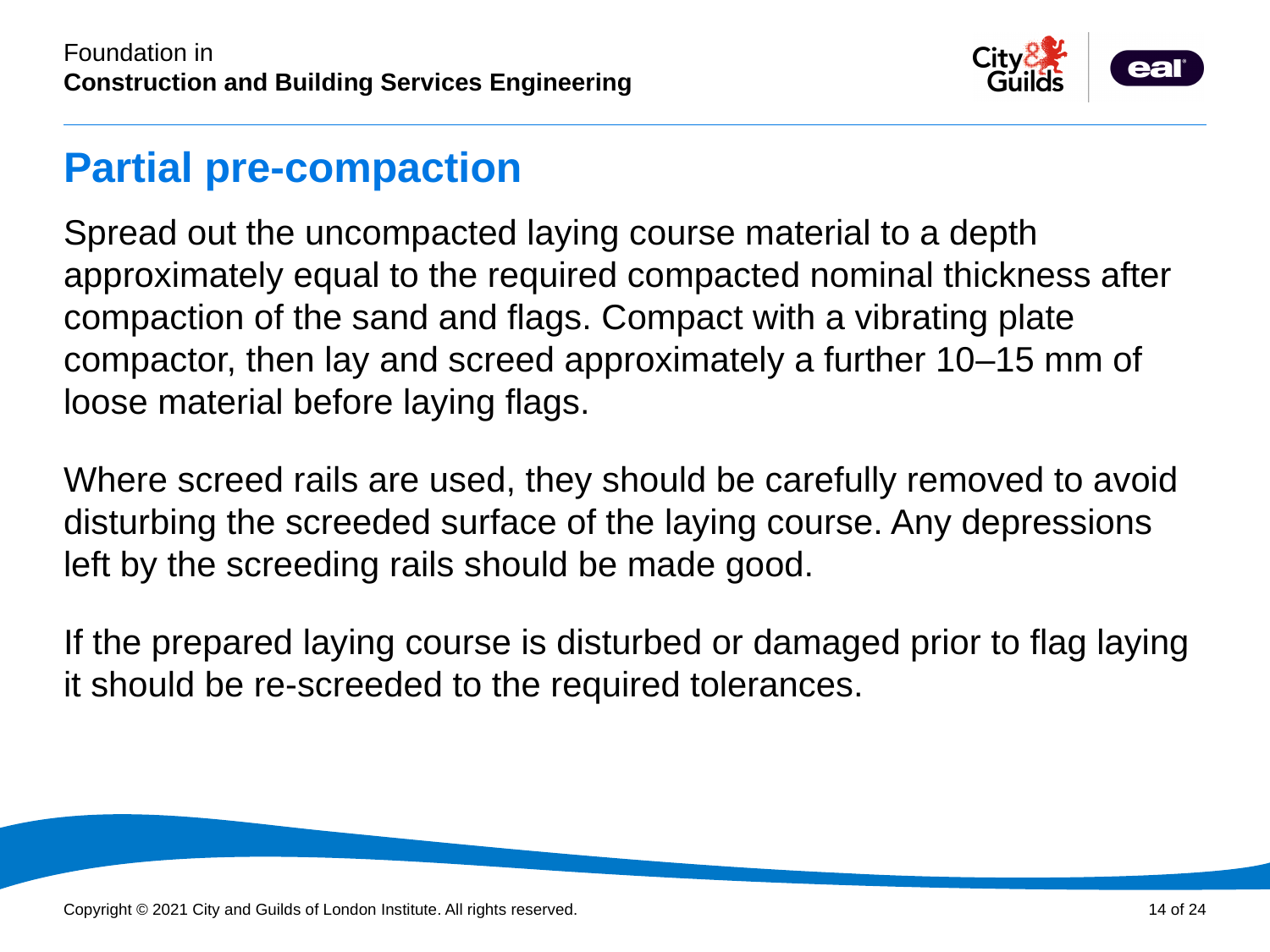

# Partial pre-compaction
Spread out the uncompacted laying course material to a depth approximately equal to the required compacted nominal thickness after compaction of the sand and flags. Compact with a vibrating plate compactor, then lay and screed approximately a further 10–15 mm of loose material before laying flags.
Where screed rails are used, they should be carefully removed to avoid disturbing the screeded surface of the laying course. Any depressions left by the screeding rails should be made good.
If the prepared laying course is disturbed or damaged prior to flag laying it should be re-screeded to the required tolerances.